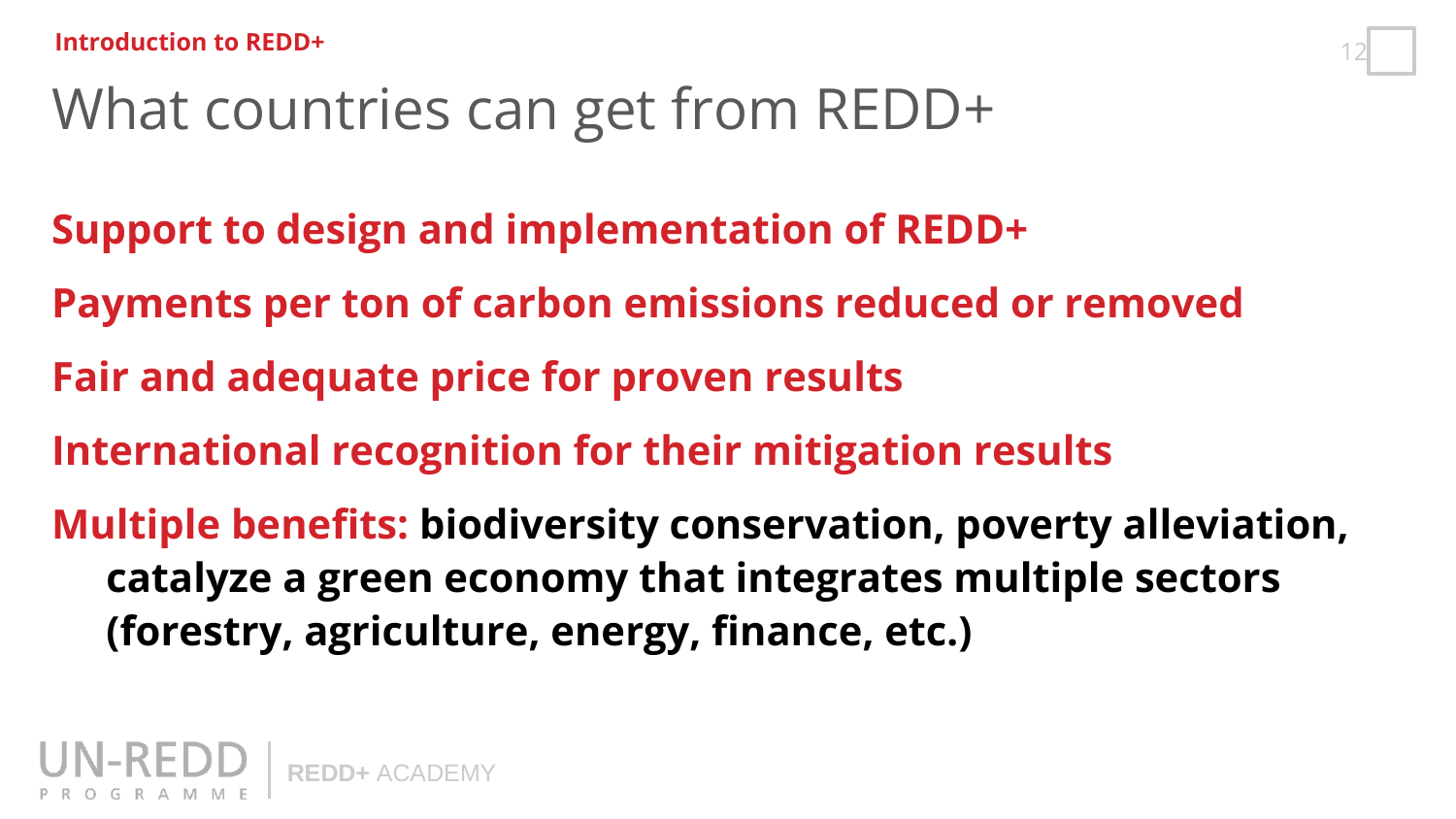

Introduction to REDD+
What countries can get from REDD+

Support to design and implementation of REDD+
Payments per ton of carbon emissions reduced or removed
Fair and adequate price for proven results
International recognition for their mitigation results
Multiple benefits: biodiversity conservation, poverty alleviation, catalyze a green economy that integrates multiple sectors (forestry, agriculture, energy, finance, etc.)